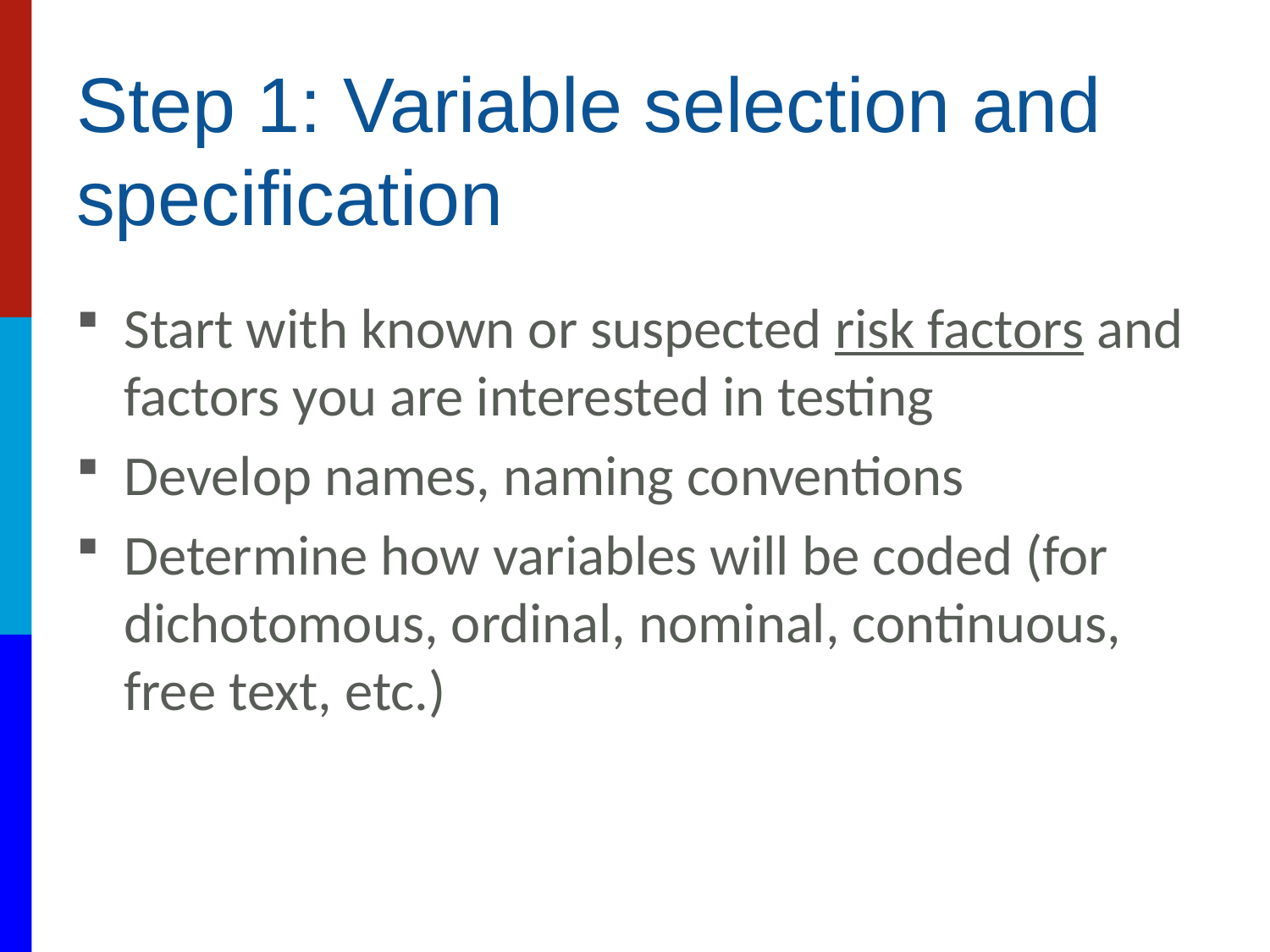

# Step 1: Variable selection and specification
Start with known or suspected risk factors and factors you are interested in testing
Develop names, naming conventions
Determine how variables will be coded (for dichotomous, ordinal, nominal, continuous, free text, etc.)